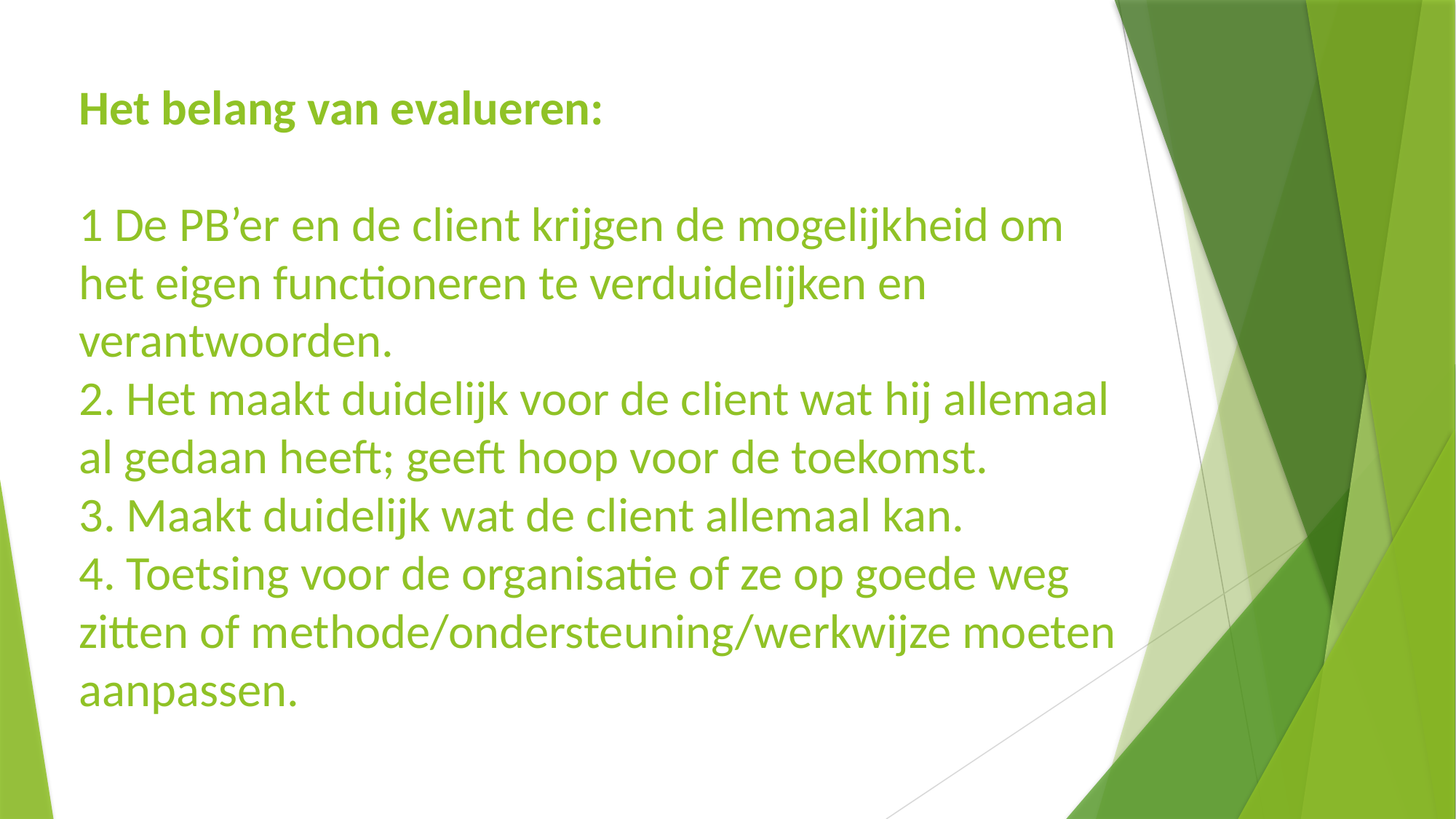

Het belang van evalueren:

1 De PB’er en de client krijgen de mogelijkheid om het eigen functioneren te verduidelijken en verantwoorden.
2. Het maakt duidelijk voor de client wat hij allemaal al gedaan heeft; geeft hoop voor de toekomst.
3. Maakt duidelijk wat de client allemaal kan.
4. Toetsing voor de organisatie of ze op goede weg zitten of methode/ondersteuning/werkwijze moeten aanpassen.